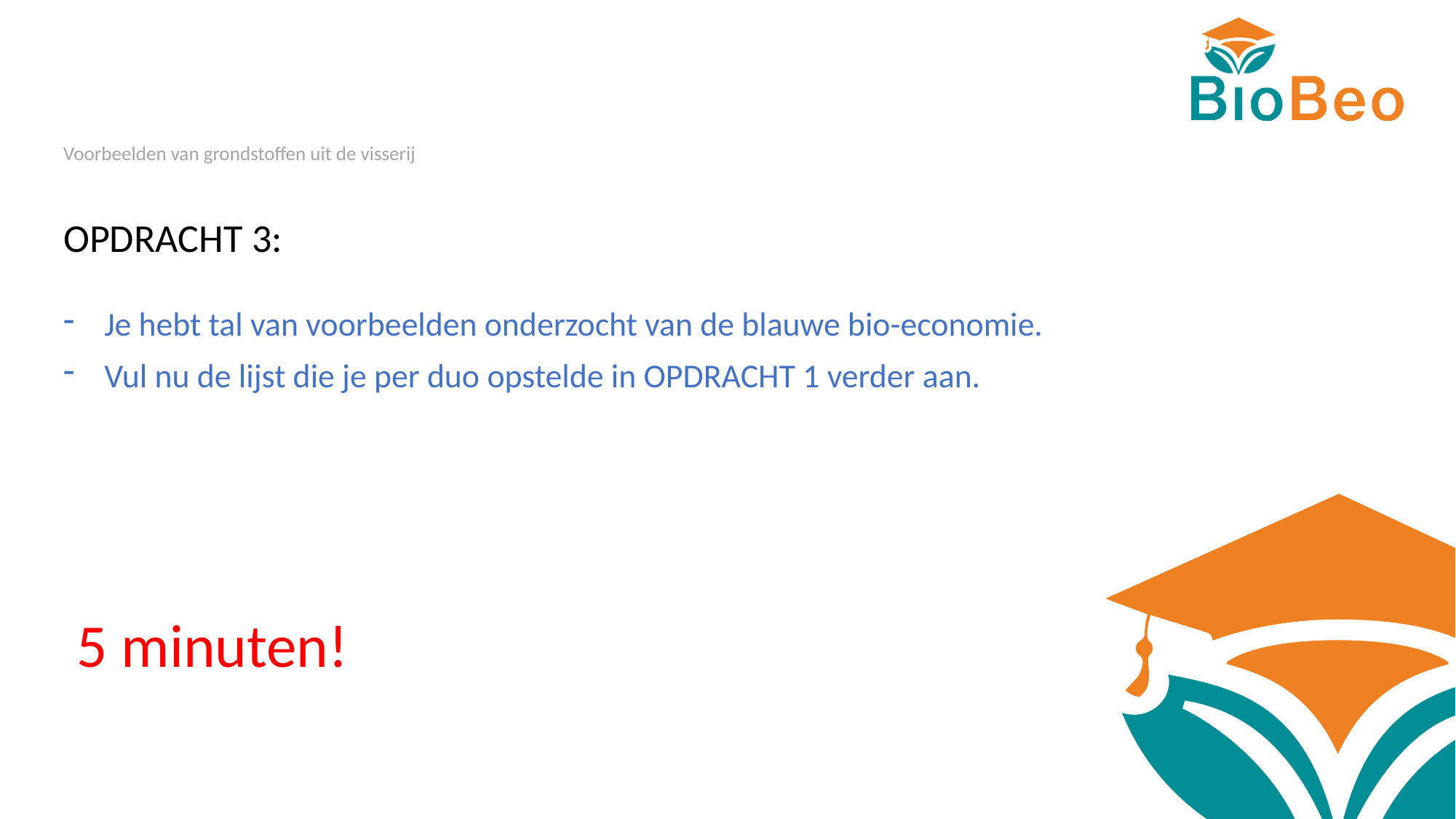

Voorbeelden van grondstoffen uit de visserij
# OPDRACHT 3:
Je hebt tal van voorbeelden onderzocht van de blauwe bio-economie.
Vul nu de lijst die je per duo opstelde in OPDRACHT 1 verder aan.

 5 minuten!